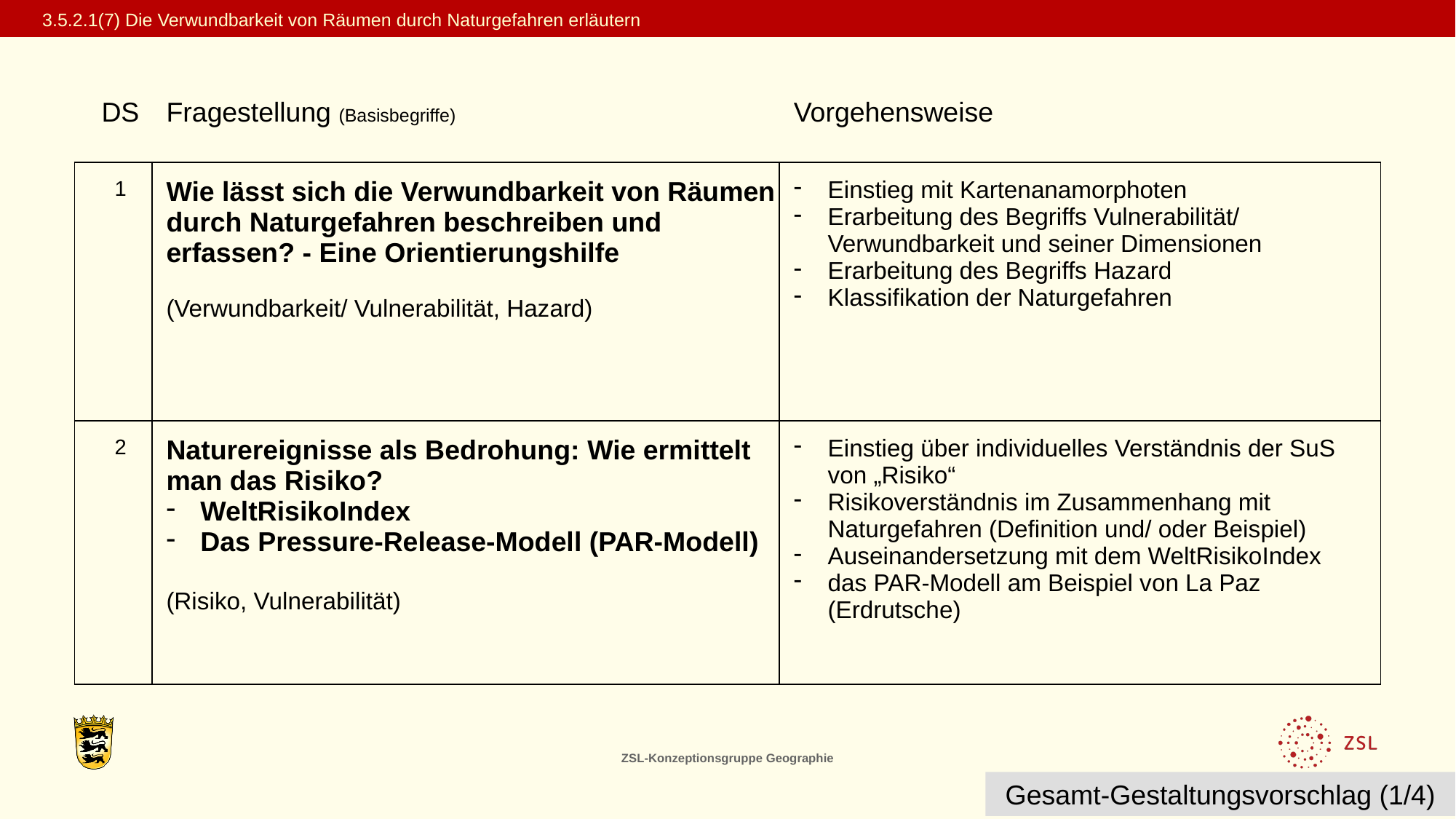

3.5.2.1(7) Die Verwundbarkeit von Räumen durch Naturgefahren erläutern
| DS | Fragestellung (Basisbegriffe) | Vorgehensweise |
| --- | --- | --- |
| 1 | Wie lässt sich die Verwundbarkeit von Räumen durch Naturgefahren beschreiben und erfassen? - Eine Orientierungshilfe (Verwundbarkeit/ Vulnerabilität, Hazard) | Einstieg mit Kartenanamorphoten Erarbeitung des Begriffs Vulnerabilität/ Verwundbarkeit und seiner Dimensionen Erarbeitung des Begriffs Hazard Klassifikation der Naturgefahren |
| 2 | Naturereignisse als Bedrohung: Wie ermittelt man das Risiko? WeltRisikoIndex Das Pressure-Release-Modell (PAR-Modell) (Risiko, Vulnerabilität) | Einstieg über individuelles Verständnis der SuS von „Risiko“ Risikoverständnis im Zusammenhang mit Naturgefahren (Definition und/ oder Beispiel) Auseinandersetzung mit dem WeltRisikoIndex das PAR-Modell am Beispiel von La Paz (Erdrutsche) |
ZSL-Konzeptionsgruppe Geographie
Gesamt-Gestaltungsvorschlag (1/4)